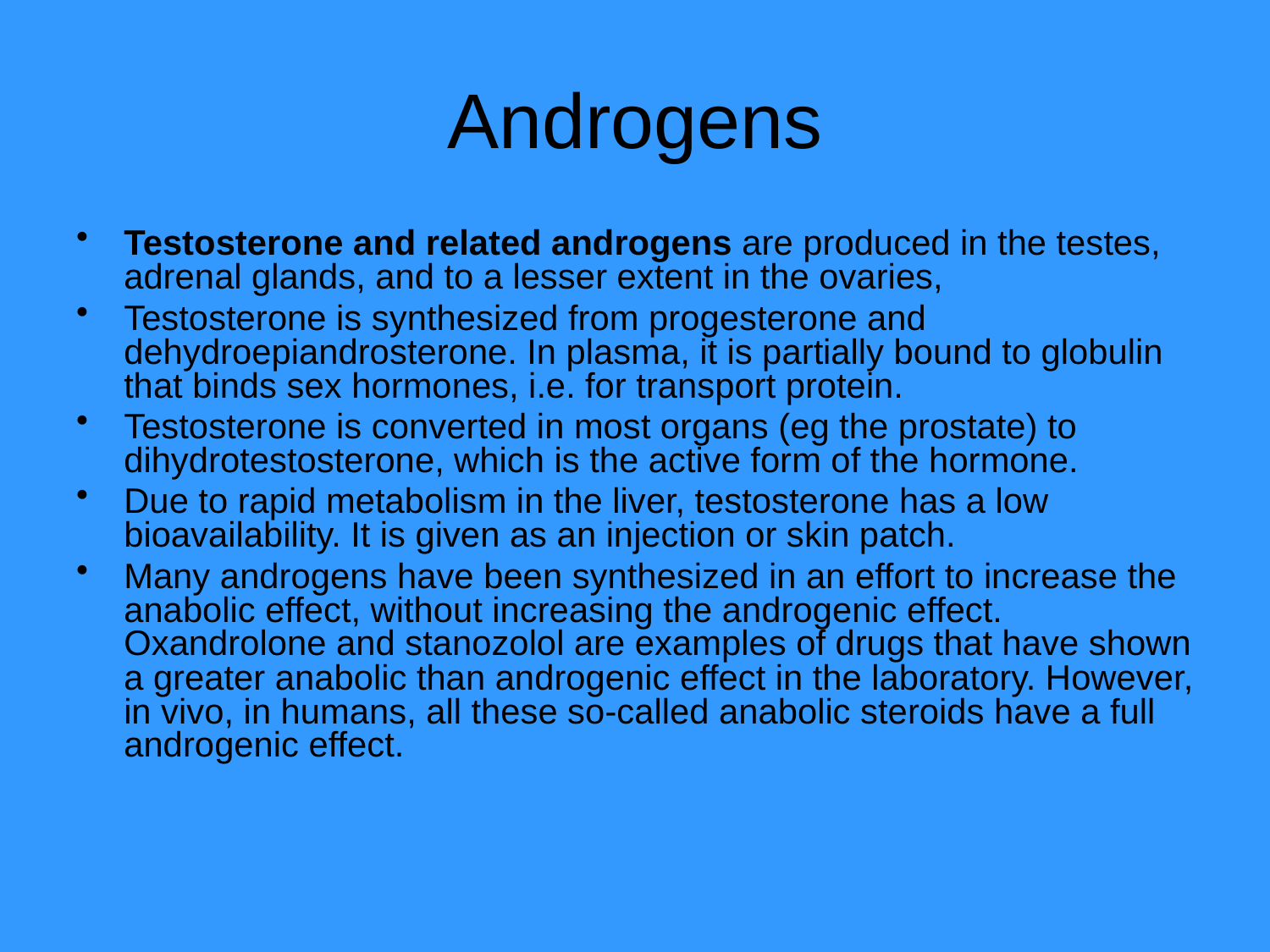

# Androgens
Testosterone and related androgens are produced in the testes, adrenal glands, and to a lesser extent in the ovaries,
Testosterone is synthesized from progesterone and dehydroepiandrosterone. In plasma, it is partially bound to globulin that binds sex hormones, i.e. for transport protein.
Testosterone is converted in most organs (eg the prostate) to dihydrotestosterone, which is the active form of the hormone.
Due to rapid metabolism in the liver, testosterone has a low bioavailability. It is given as an injection or skin patch.
Many androgens have been synthesized in an effort to increase the anabolic effect, without increasing the androgenic effect. Oxandrolone and stanozolol are examples of drugs that have shown a greater anabolic than androgenic effect in the laboratory. However, in vivo, in humans, all these so-called anabolic steroids have a full androgenic effect.